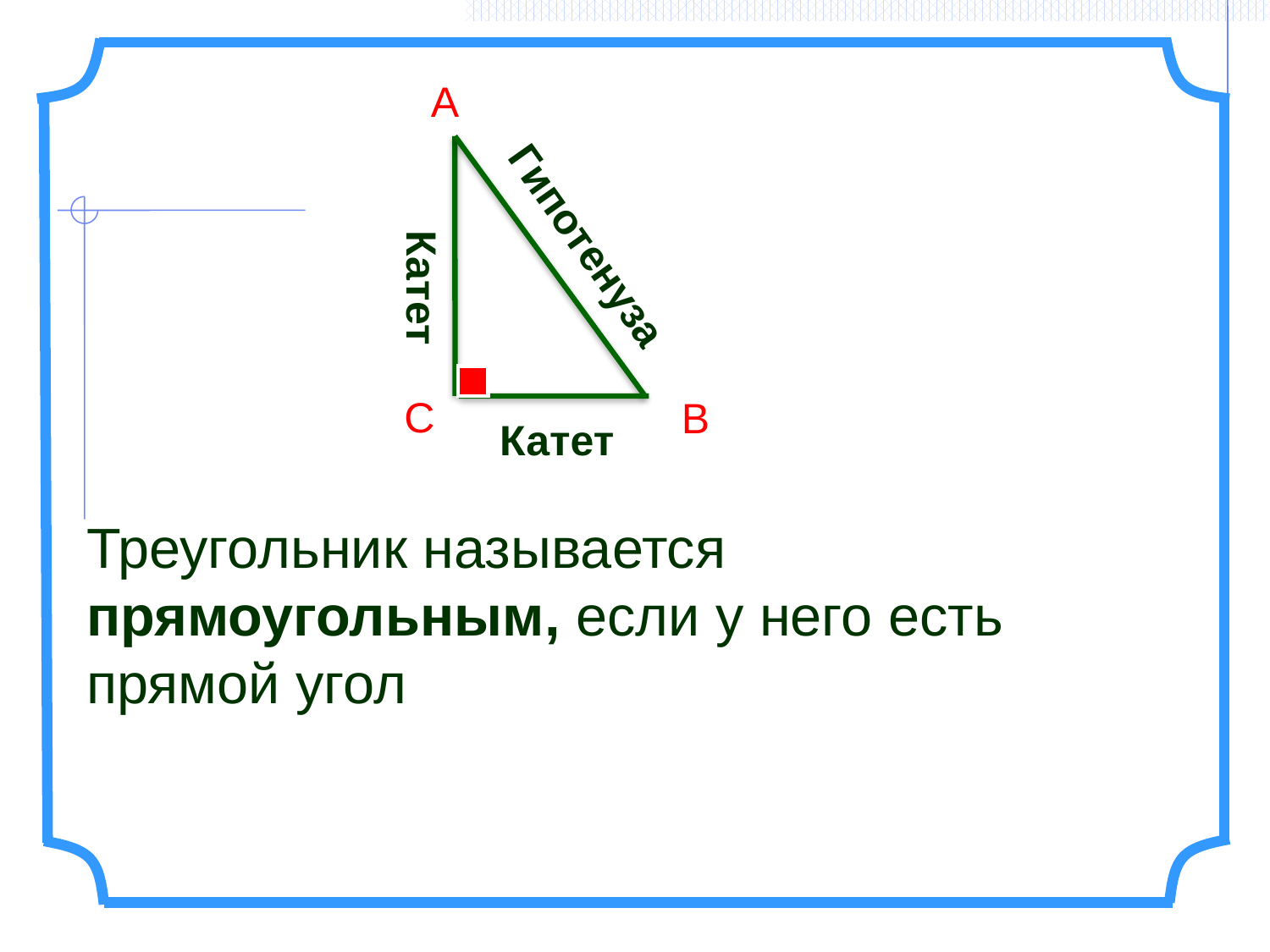

А

Гипотенуза
Катет

С
В

Катет
Треугольник называется  прямоугольным, если у него есть прямой угол